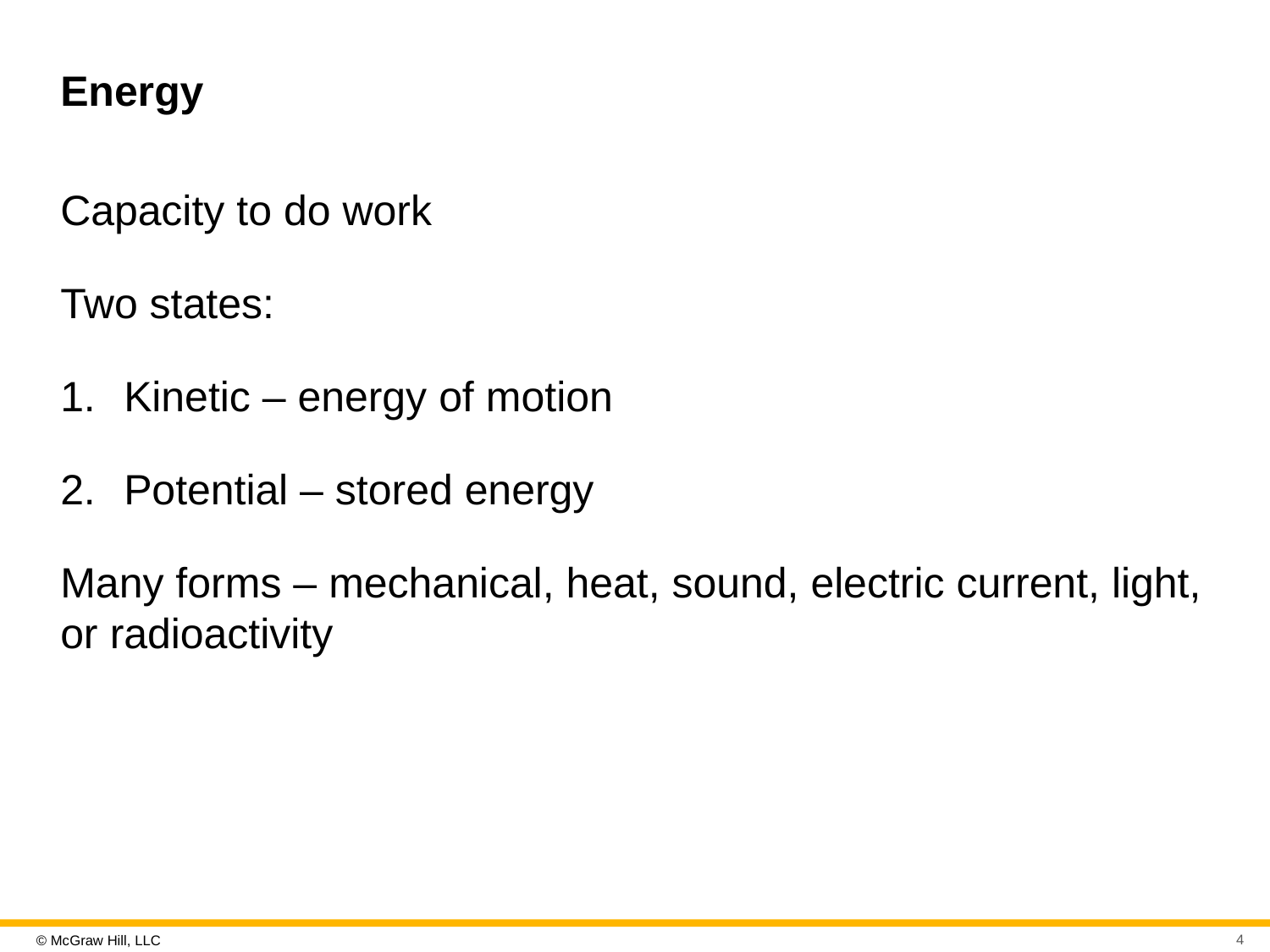

# Energy
Capacity to do work
Two states:
Kinetic – energy of motion
Potential – stored energy
Many forms – mechanical, heat, sound, electric current, light, or radioactivity
4